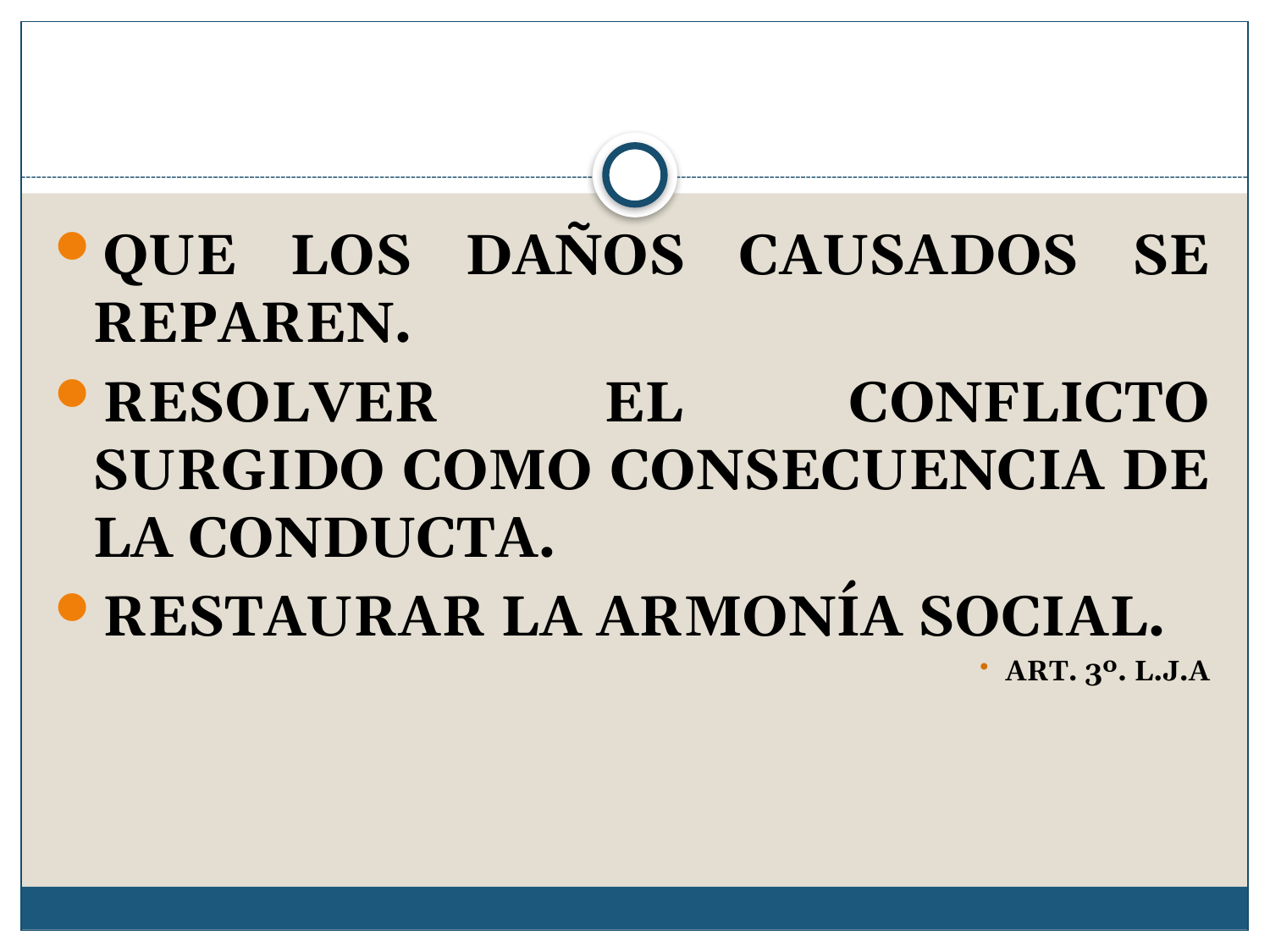

#
QUE LOS DAÑOS CAUSADOS SE REPAREN.
RESOLVER EL CONFLICTO SURGIDO COMO CONSECUENCIA DE LA CONDUCTA.
RESTAURAR LA ARMONÍA SOCIAL.
ART. 3º. L.J.A